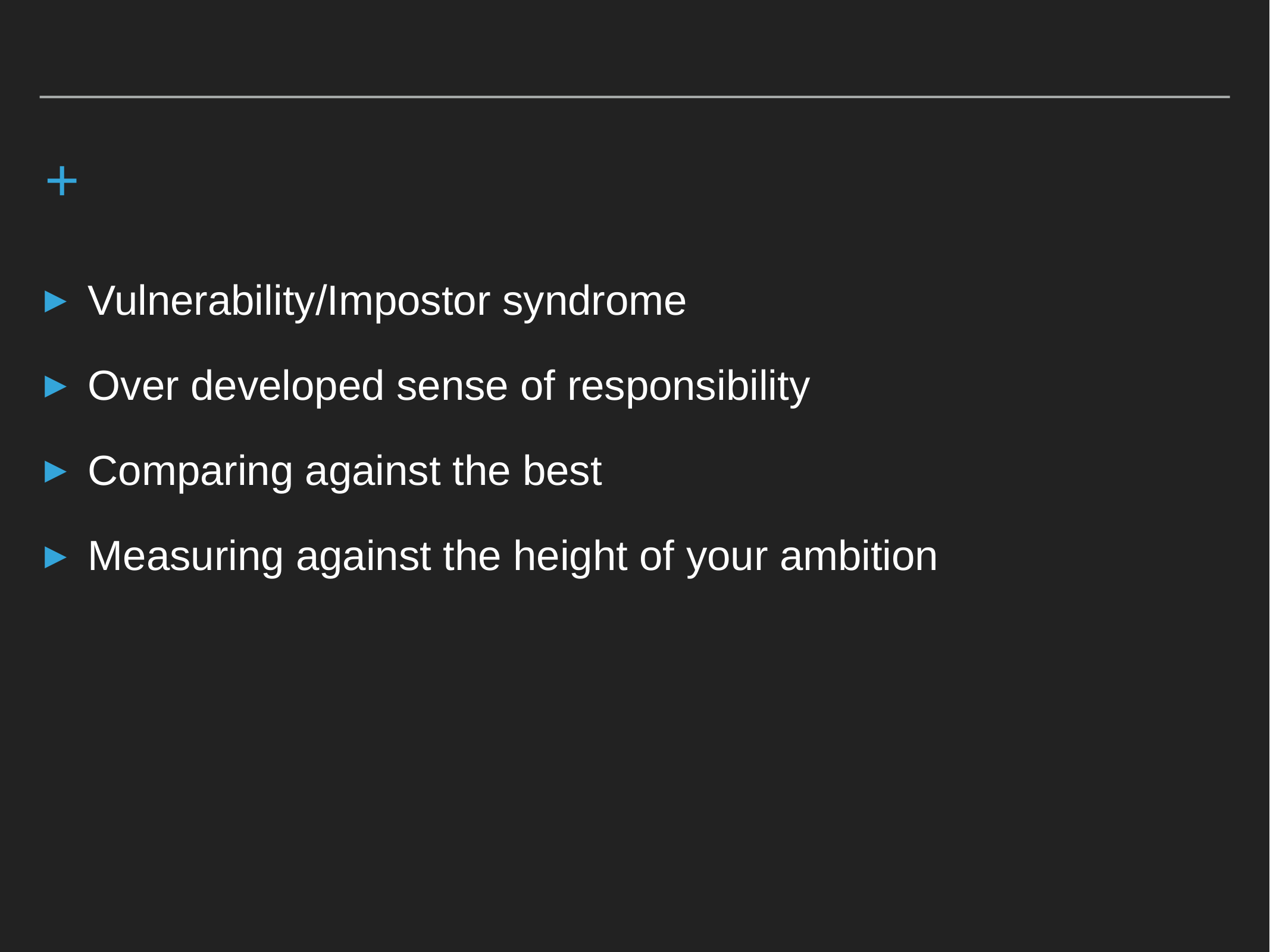

# +
Vulnerability/Impostor syndrome
Over developed sense of responsibility
Comparing against the best
Measuring against the height of your ambition